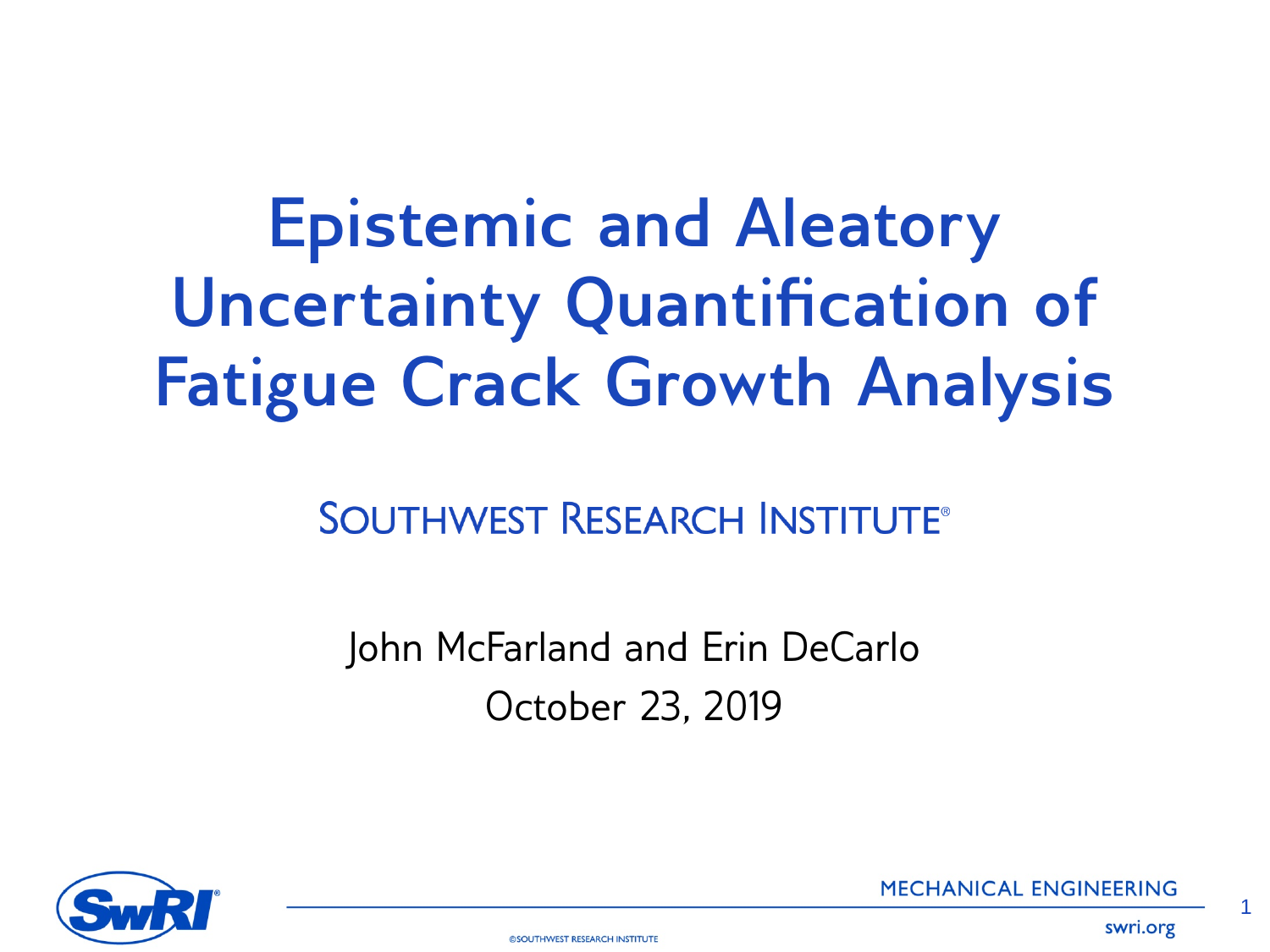

# Epistemic and Aleatory Uncertainty Quantification of Fatigue Crack Growth Analysis
John McFarland and Erin DeCarlo
October 23, 2019
1